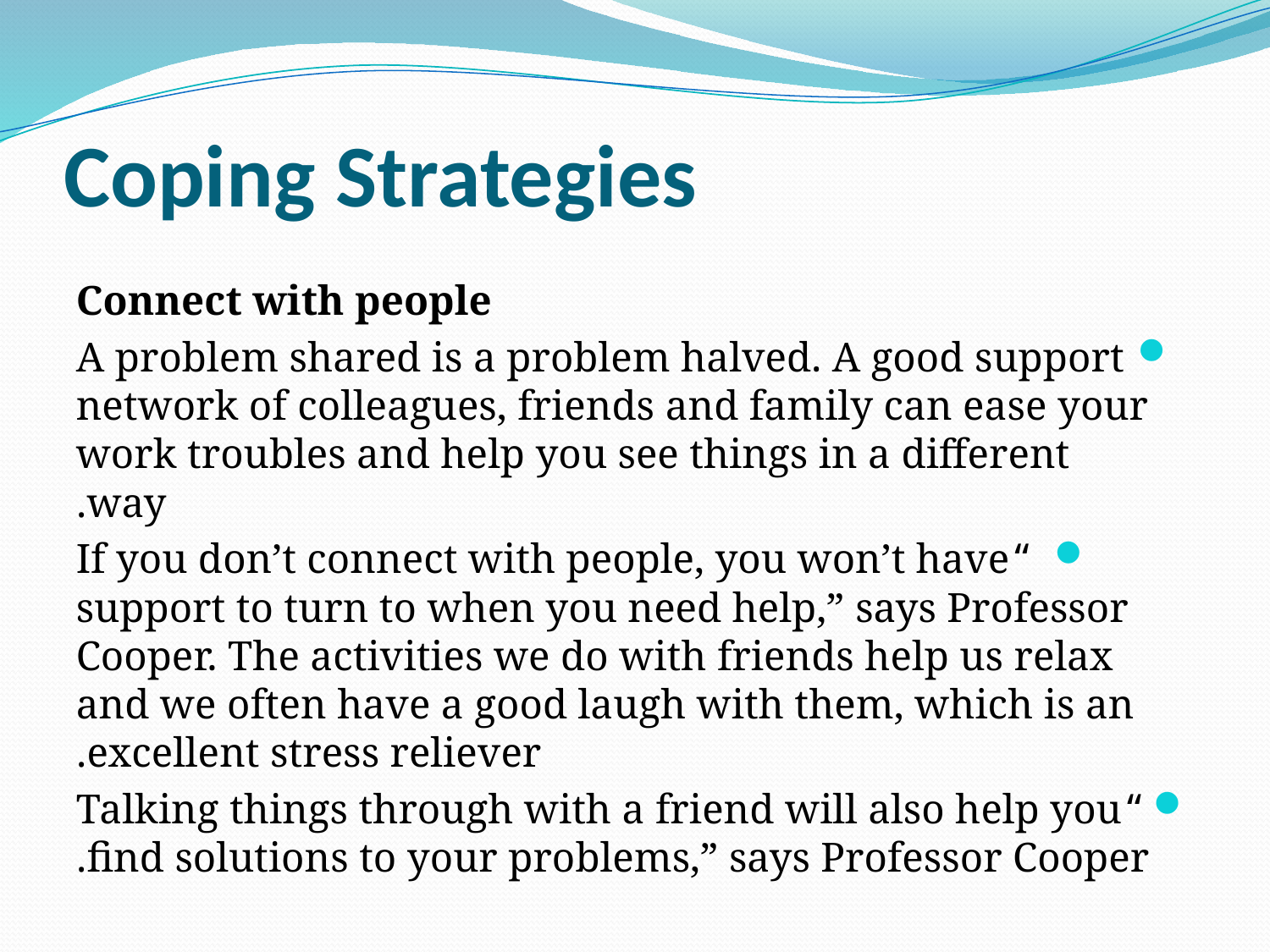

# Coping Strategies
Connect with people
A problem shared is a problem halved. A good support network of colleagues, friends and family can ease your work troubles and help you see things in a different way.
“If you don’t connect with people, you won’t have support to turn to when you need help,” says Professor Cooper. The activities we do with friends help us relax and we often have a good laugh with them, which is an excellent stress reliever.
“Talking things through with a friend will also help you find solutions to your problems,” says Professor Cooper.